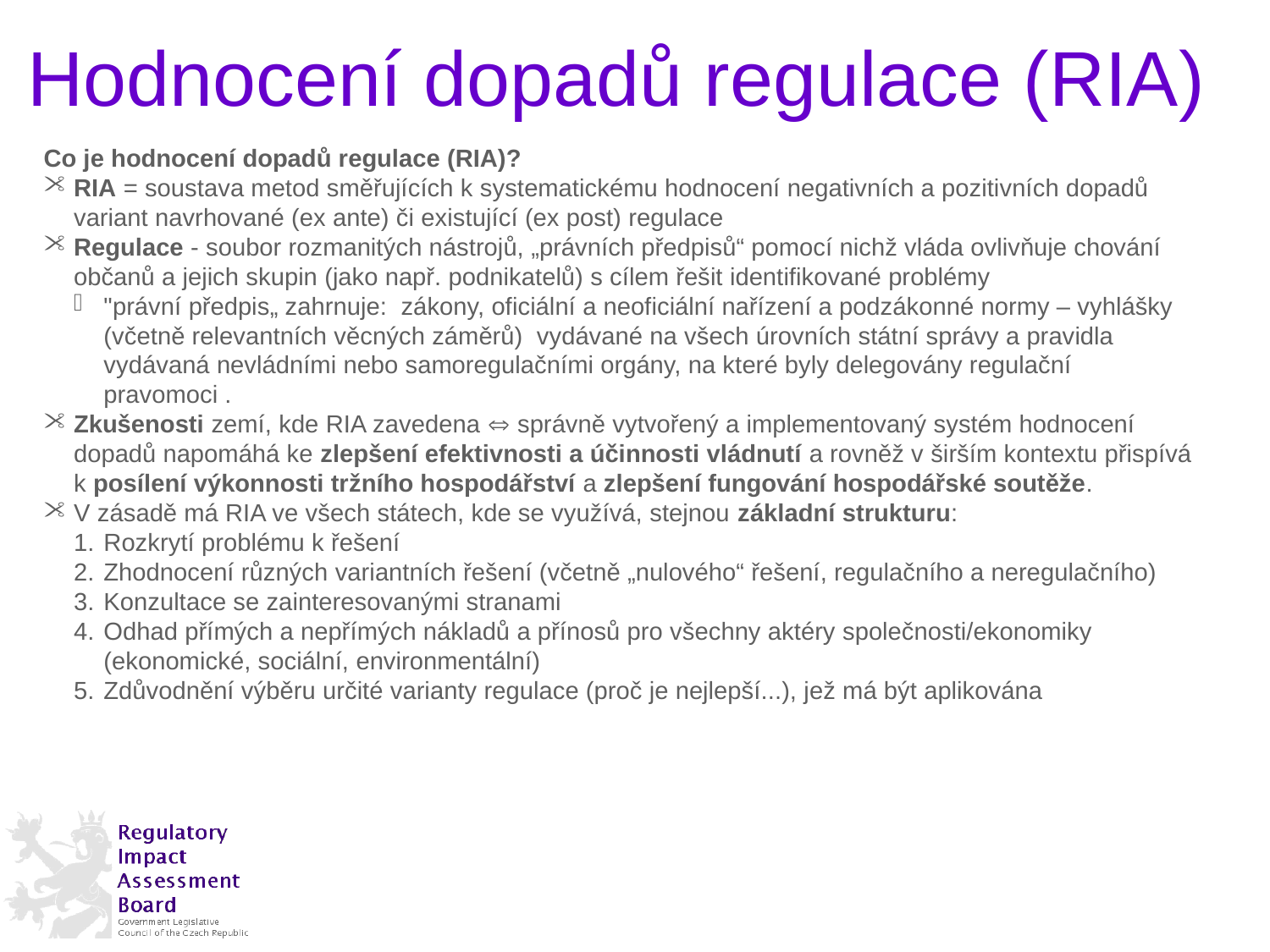

Hodnocení dopadů regulace (RIA)
Co je hodnocení dopadů regulace (RIA)?
RIA = soustava metod směřujících k systematickému hodnocení negativních a pozitivních dopadů variant navrhované (ex ante) či existující (ex post) regulace
Regulace - soubor rozmanitých nástrojů, „právních předpisů“ pomocí nichž vláda ovlivňuje chování občanů a jejich skupin (jako např. podnikatelů) s cílem řešit identifikované problémy
"právní předpis„ zahrnuje:  zákony, oficiální a neoficiální nařízení a podzákonné normy – vyhlášky (včetně relevantních věcných záměrů)  vydávané na všech úrovních státní správy a pravidla vydávaná nevládními nebo samoregulačními orgány, na které byly delegovány regulační pravomoci .
Zkušenosti zemí, kde RIA zavedena ⇔ správně vytvořený a implementovaný systém hodnocení dopadů napomáhá ke zlepšení efektivnosti a účinnosti vládnutí a rovněž v širším kontextu přispívá k posílení výkonnosti tržního hospodářství a zlepšení fungování hospodářské soutěže.
V zásadě má RIA ve všech státech, kde se využívá, stejnou základní strukturu:
Rozkrytí problému k řešení
Zhodnocení různých variantních řešení (včetně „nulového“ řešení, regulačního a neregulačního)
Konzultace se zainteresovanými stranami
Odhad přímých a nepřímých nákladů a přínosů pro všechny aktéry společnosti/ekonomiky (ekonomické, sociální, environmentální)
Zdůvodnění výběru určité varianty regulace (proč je nejlepší...), jež má být aplikována